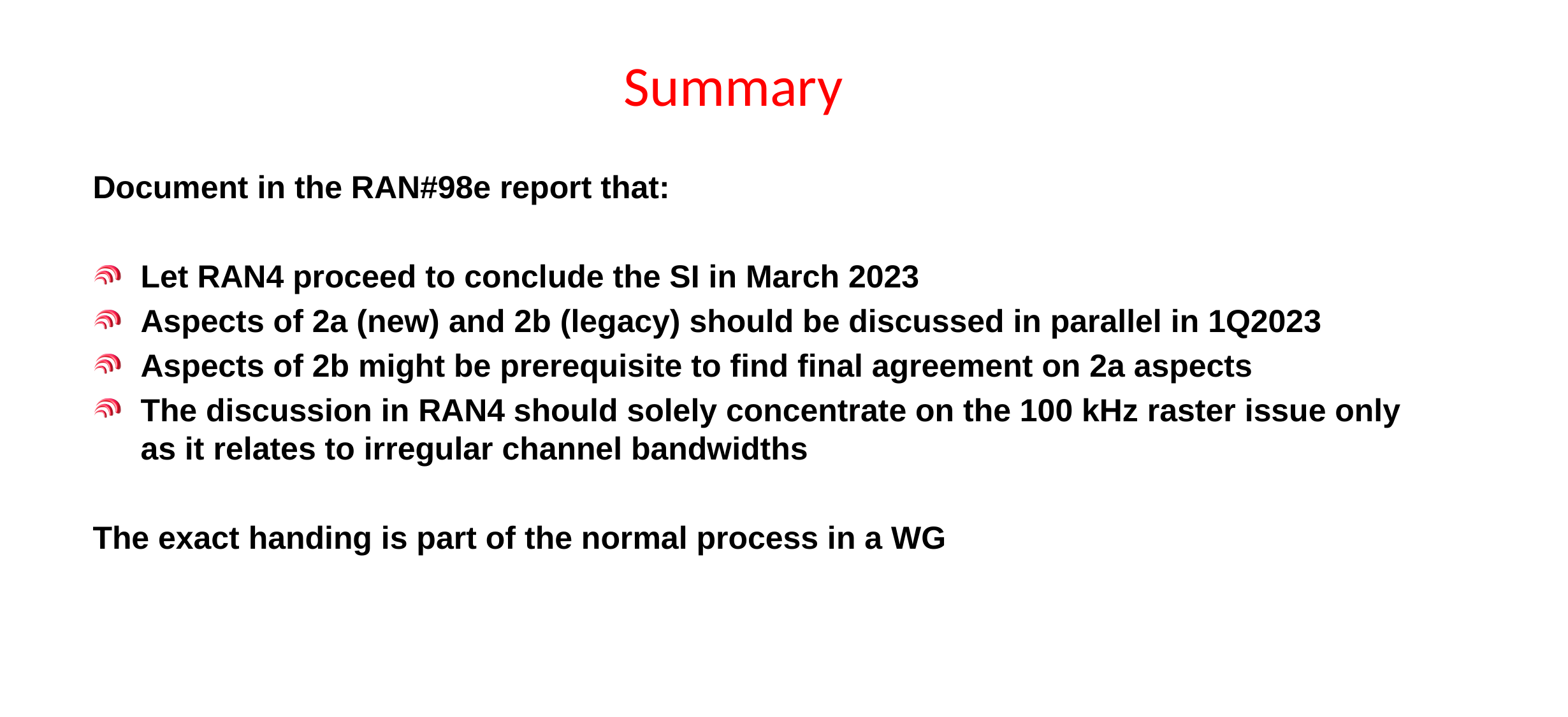

# Summary
Document in the RAN#98e report that:

Let RAN4 proceed to conclude the SI in March 2023
Aspects of 2a (new) and 2b (legacy) should be discussed in parallel in 1Q2023
Aspects of 2b might be prerequisite to find final agreement on 2a aspects
The discussion in RAN4 should solely concentrate on the 100 kHz raster issue only
as it relates to irregular channel bandwidths

The exact handing is part of the normal process in a WG